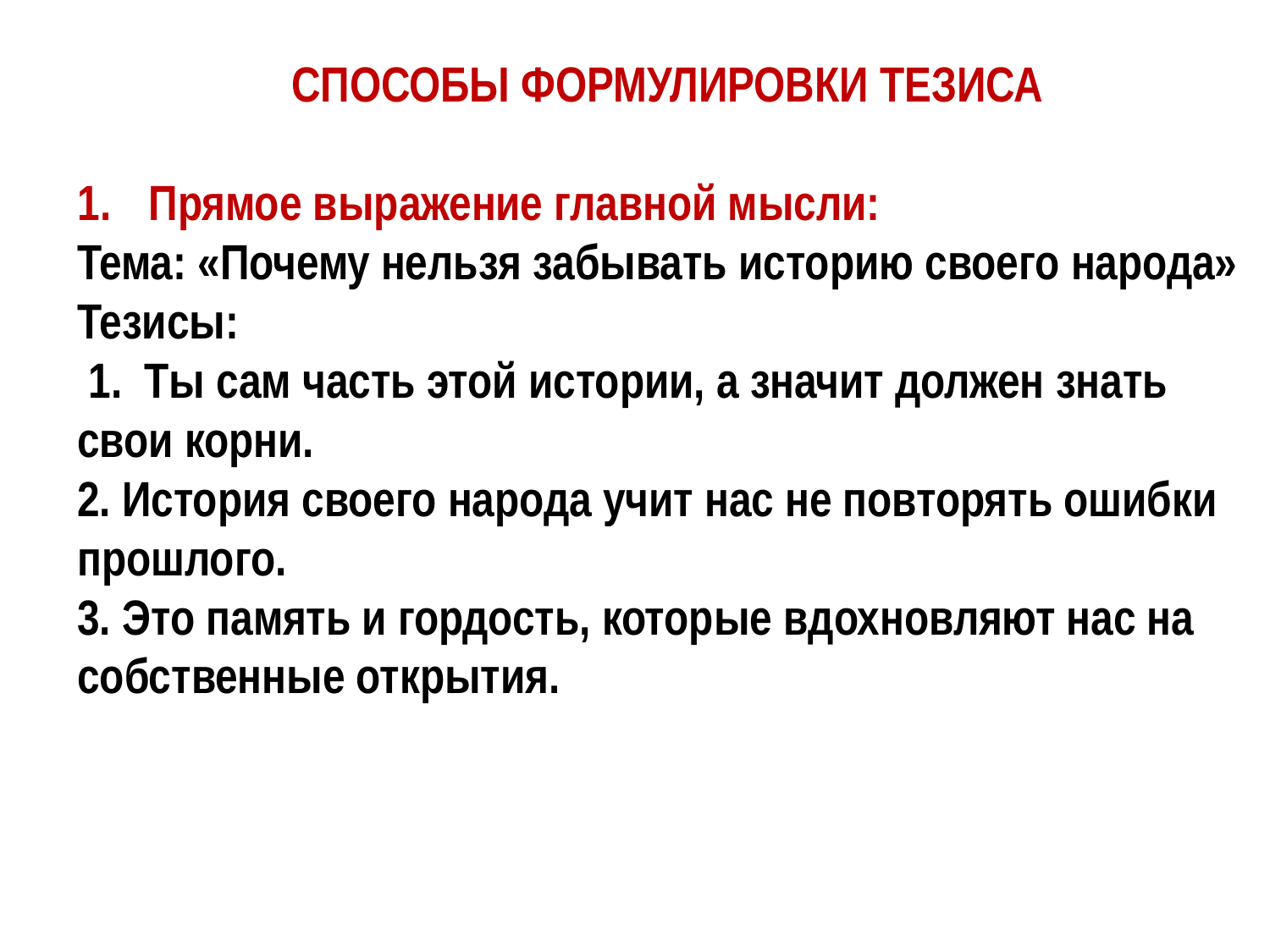

СПОСОБЫ ФОРМУЛИРОВКИ ТЕЗИСА

Прямое выражение главной мысли:
Тема: «Почему нельзя забывать историю своего народа»
Тезисы:
 1.  Ты сам часть этой истории, а значит должен знать свои корни.
2. История своего народа учит нас не повторять ошибки прошлого.
3. Это память и гордость, которые вдохновляют нас на собственные открытия.